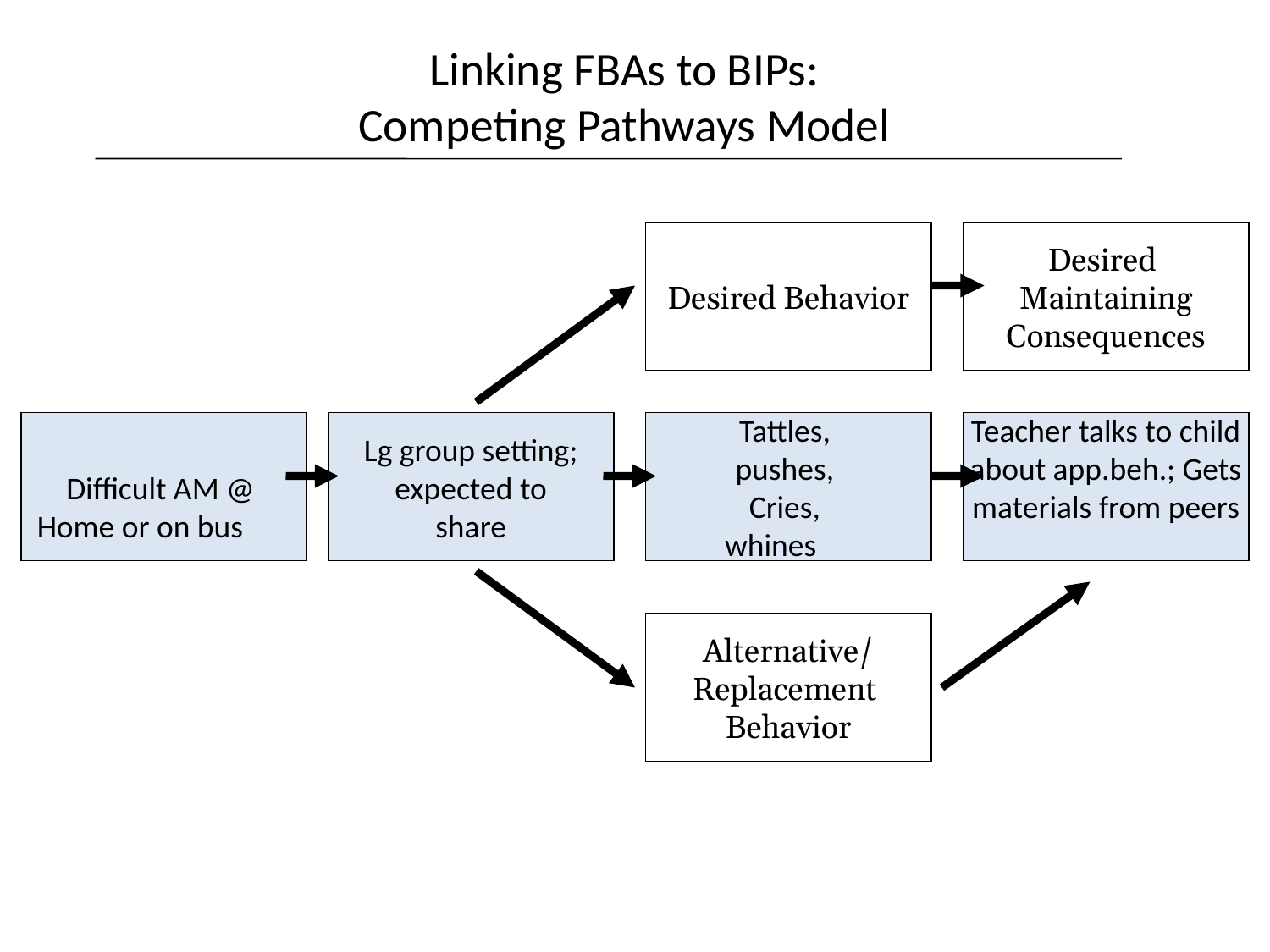

Linking FBAs to BIPs:
Competing Pathways Model

Desired Behavior

Desired
Maintaining
Consequences

Difficult AM @
Home or on bus

Lg group setting;
 expected to
share

Tattles,
pushes,
Cries,
whines

Teacher talks to child
 about app.beh.; Gets
materials from peers

Alternative/
Replacement
Behavior